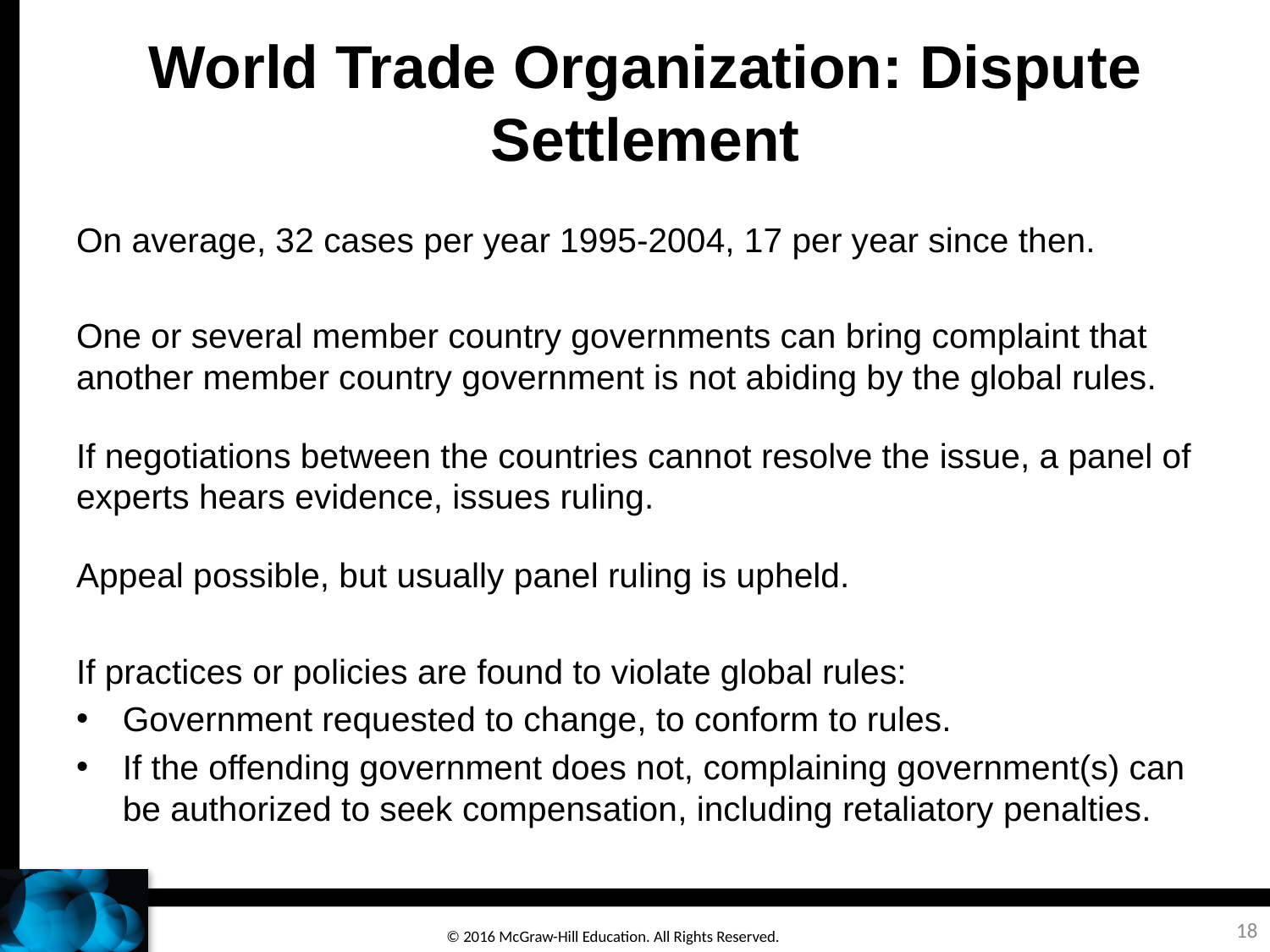

# World Trade Organization: Dispute Settlement
On average, 32 cases per year 1995-2004, 17 per year since then.

One or several member country governments can bring complaint that another member country government is not abiding by the global rules.

If negotiations between the countries cannot resolve the issue, a panel of experts hears evidence, issues ruling.

Appeal possible, but usually panel ruling is upheld.

If practices or policies are found to violate global rules:
Government requested to change, to conform to rules.
If the offending government does not, complaining government(s) can be authorized to seek compensation, including retaliatory penalties.

18
© 2016 McGraw-Hill Education. All Rights Reserved.